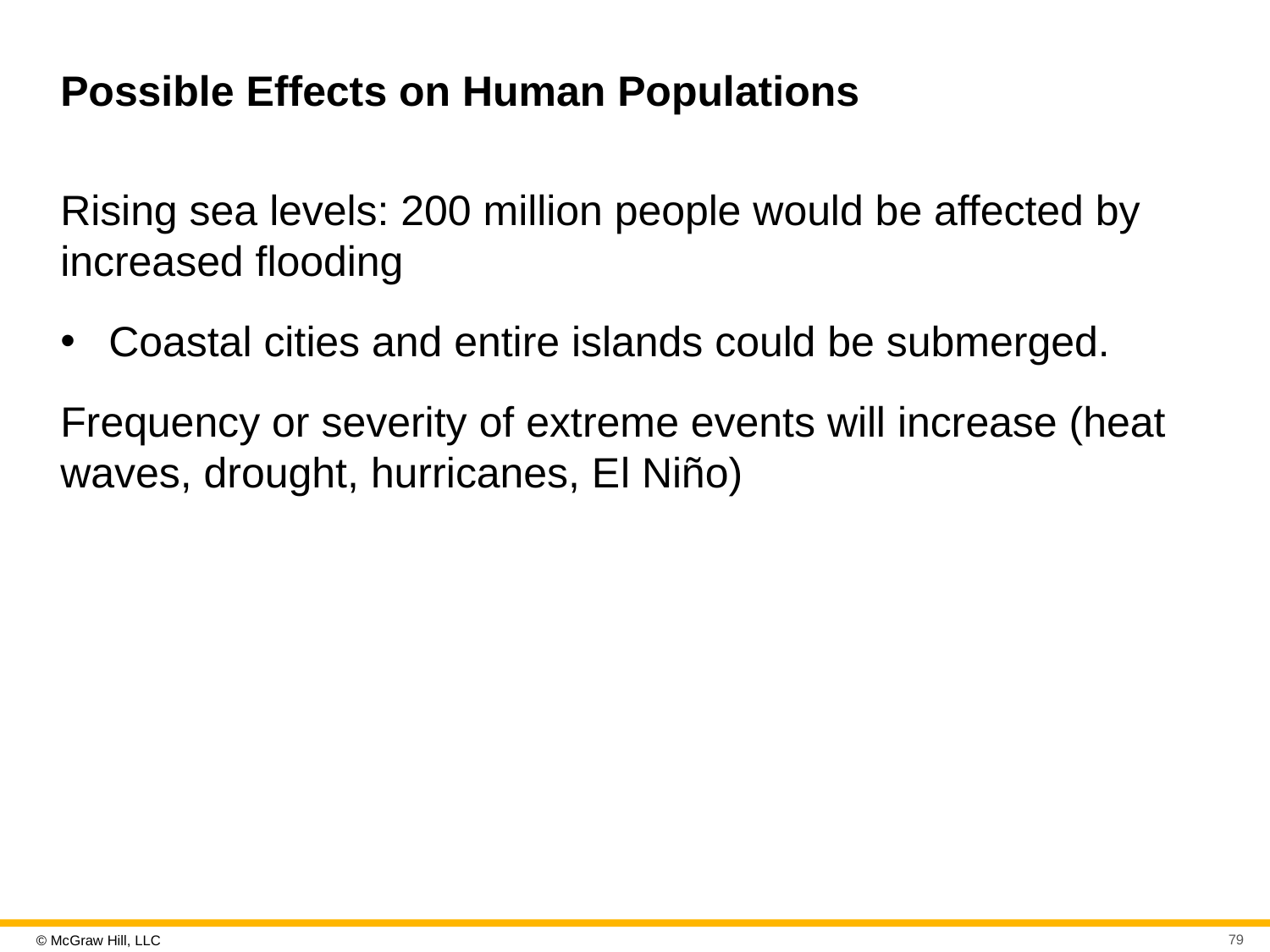

# Possible Effects on Human Populations
Rising sea levels: 200 million people would be affected by increased flooding
Coastal cities and entire islands could be submerged.
Frequency or severity of extreme events will increase (heat waves, drought, hurricanes, E l Niño)
79